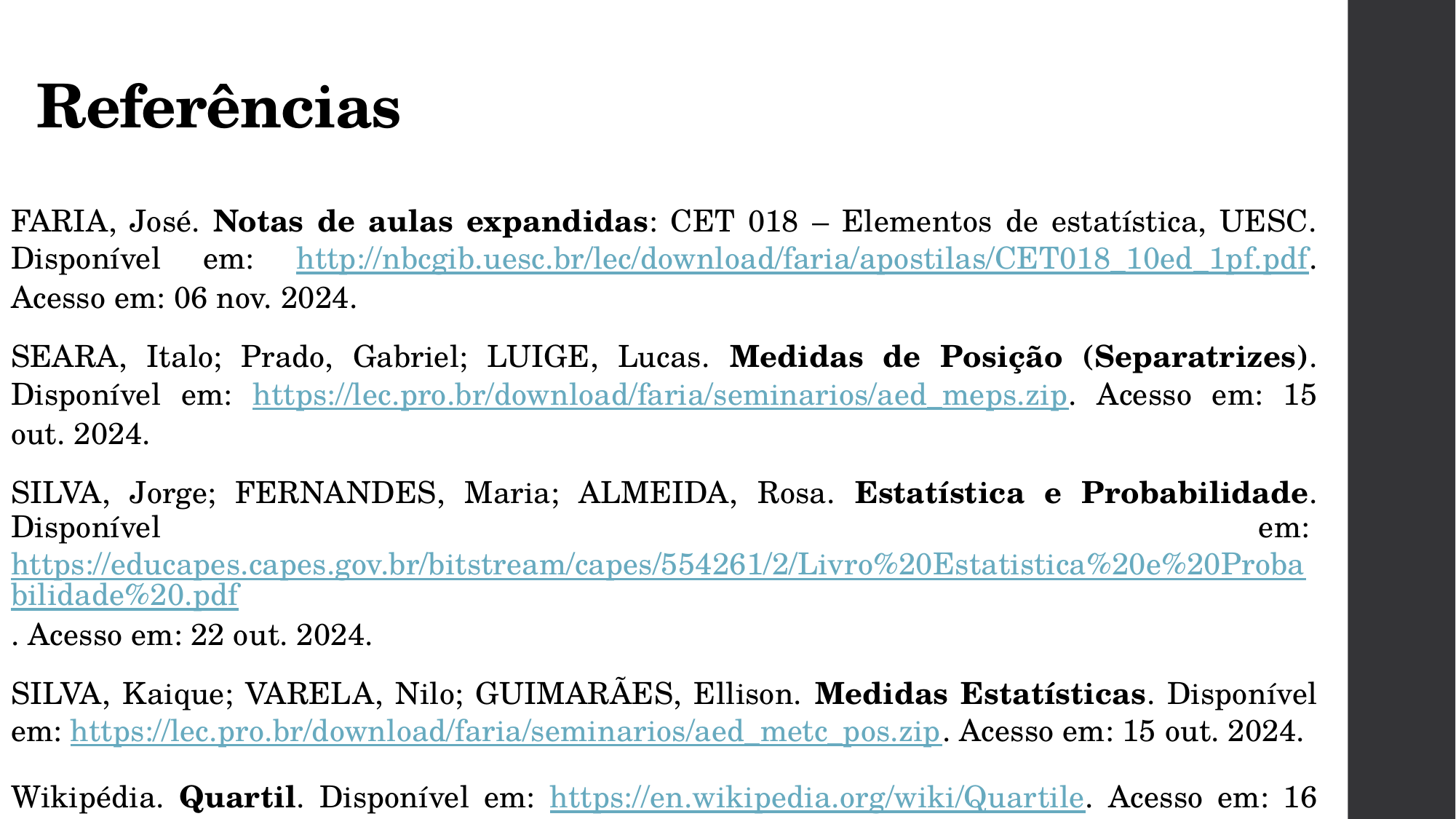

# Referências
FARIA, José. Notas de aulas expandidas: CET 018 – Elementos de estatística, UESC. Disponível em: http://nbcgib.uesc.br/lec/download/faria/apostilas/CET018_10ed_1pf.pdf. Acesso em: 06 nov. 2024.
SEARA, Italo; Prado, Gabriel; LUIGE, Lucas. Medidas de Posição (Separatrizes). Disponível em: https://lec.pro.br/download/faria/seminarios/aed_meps.zip. Acesso em: 15 out. 2024.
SILVA, Jorge; FERNANDES, Maria; ALMEIDA, Rosa. Estatística e Probabilidade. Disponível em: https://educapes.capes.gov.br/bitstream/capes/554261/2/Livro%20Estatistica%20e%20Probabilidade%20.pdf. Acesso em: 22 out. 2024.
SILVA, Kaique; VARELA, Nilo; GUIMARÃES, Ellison. Medidas Estatísticas. Disponível em: https://lec.pro.br/download/faria/seminarios/aed_metc_pos.zip. Acesso em: 15 out. 2024.
Wikipédia. Quartil. Disponível em: https://en.wikipedia.org/wiki/Quartile. Acesso em: 16 out. 2024.